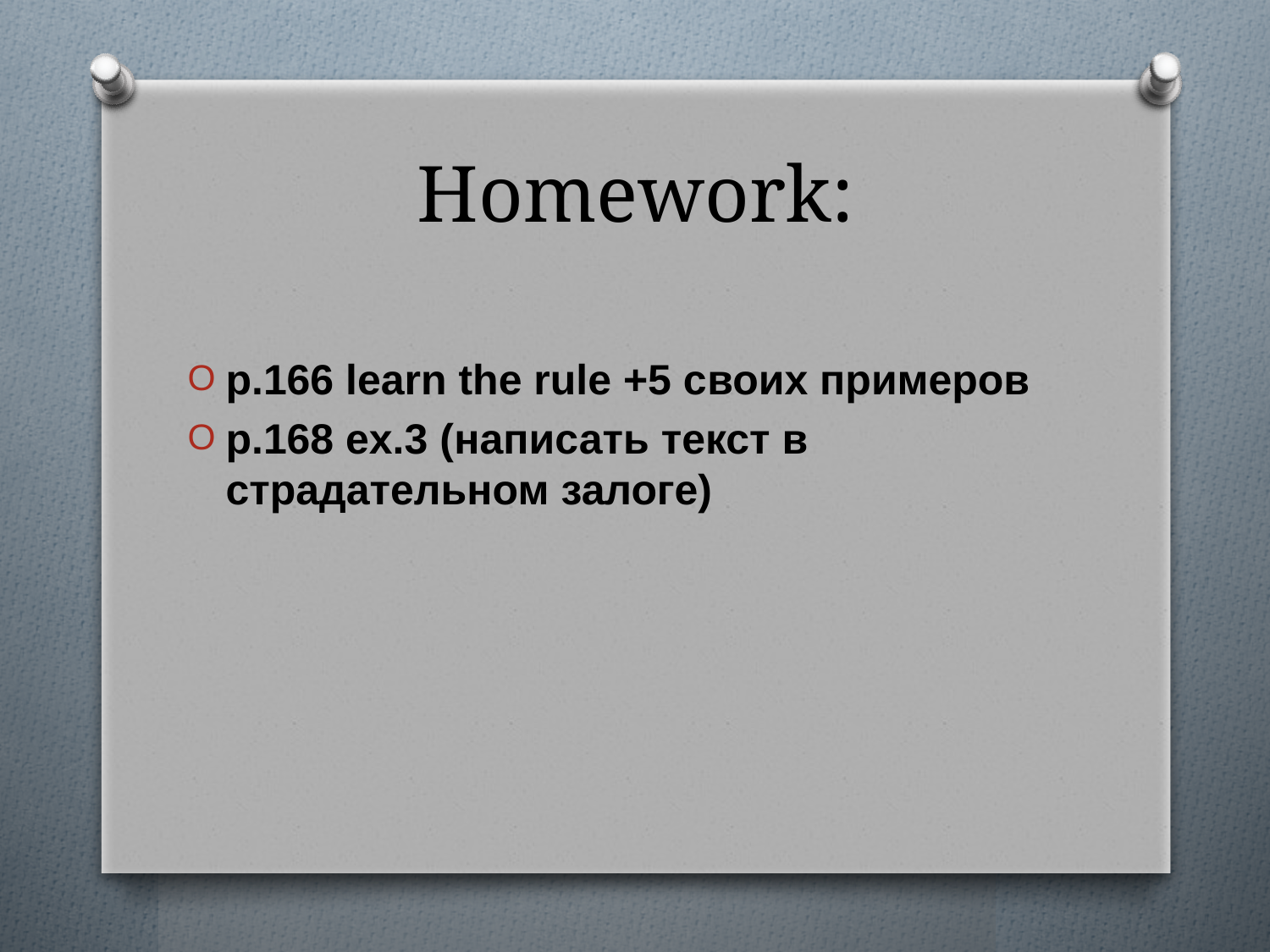

# Homework:

p.166 learn the rule +5 cвоих примеров
p.168 ex.3 (написать текст в страдательном залоге)